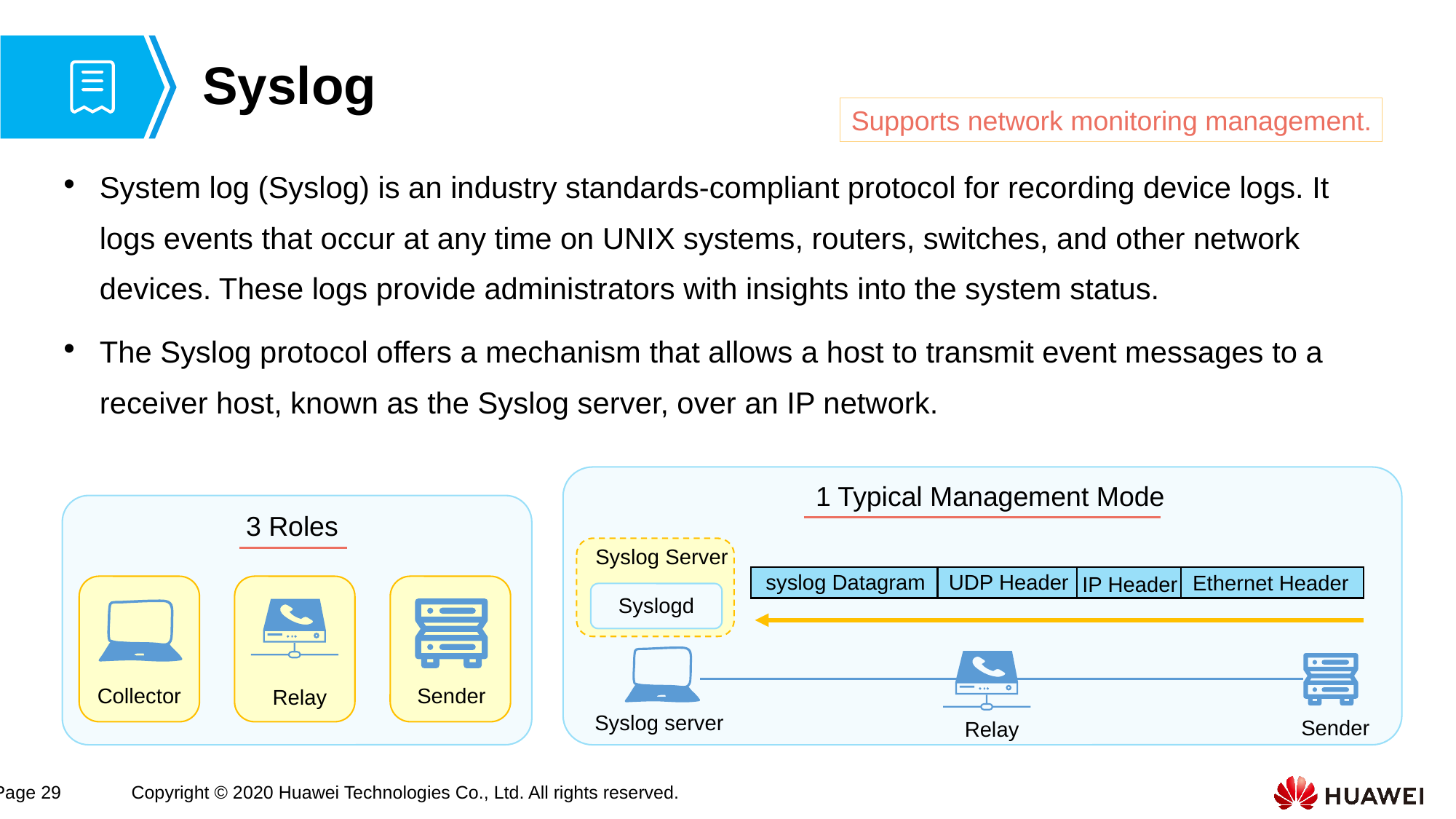

# Syslog
Supports network monitoring management.
System log (Syslog) is an industry standards-compliant protocol for recording device logs. It logs events that occur at any time on UNIX systems, routers, switches, and other network devices. These logs provide administrators with insights into the system status.
The Syslog protocol offers a mechanism that allows a host to transmit event messages to a receiver host, known as the Syslog server, over an IP network.

1 Typical Management Mode

3 Roles

Syslog Server

Syslogd
syslog Datagram

UDP Header

Ethernet Header

IP Header

Collector

Relay

Sender

Syslog server
Sender
Relay